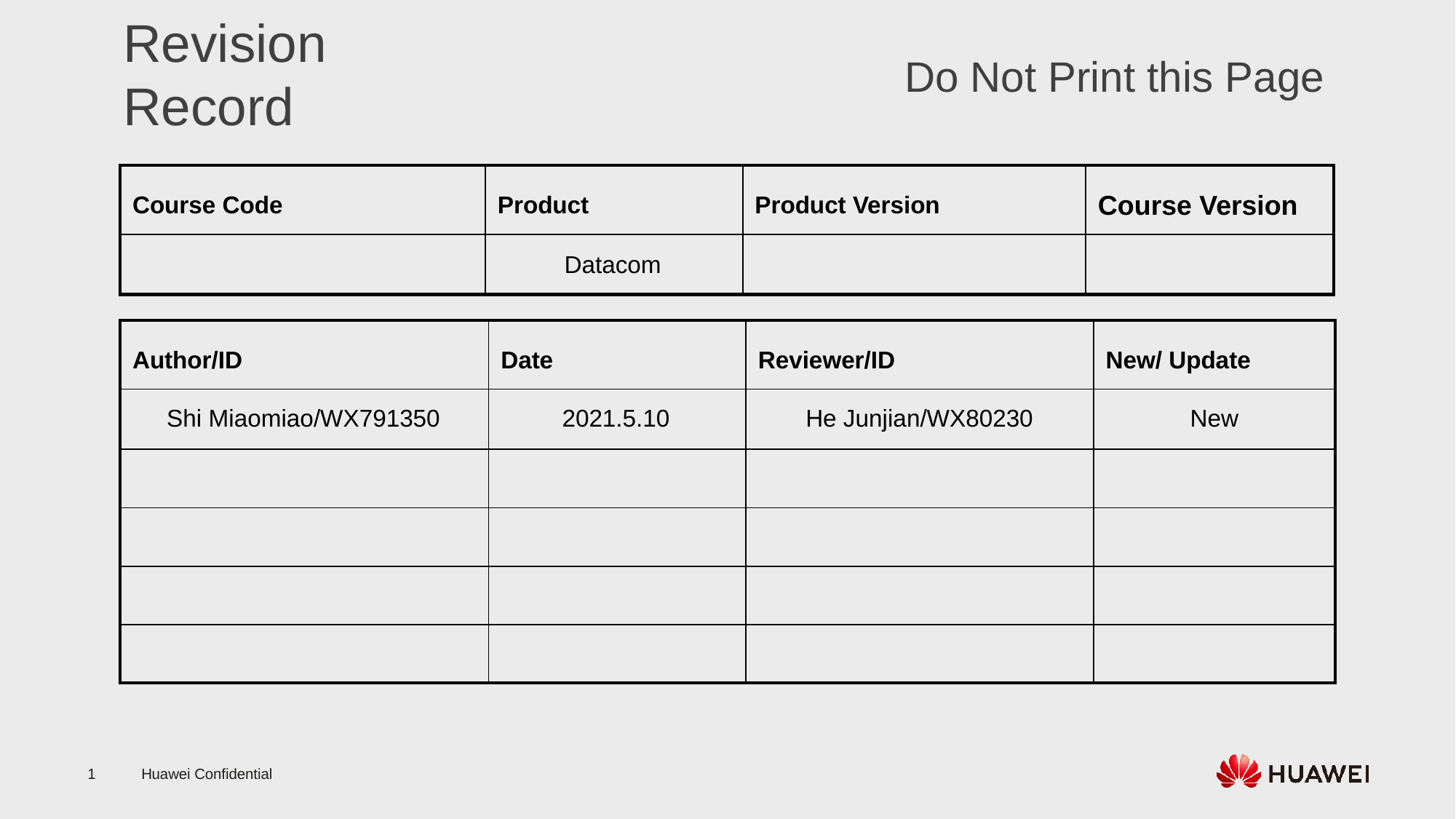

Datacom

Shi Miaomiao/WX791350
2021.5.10
He Junjian/WX80230
New